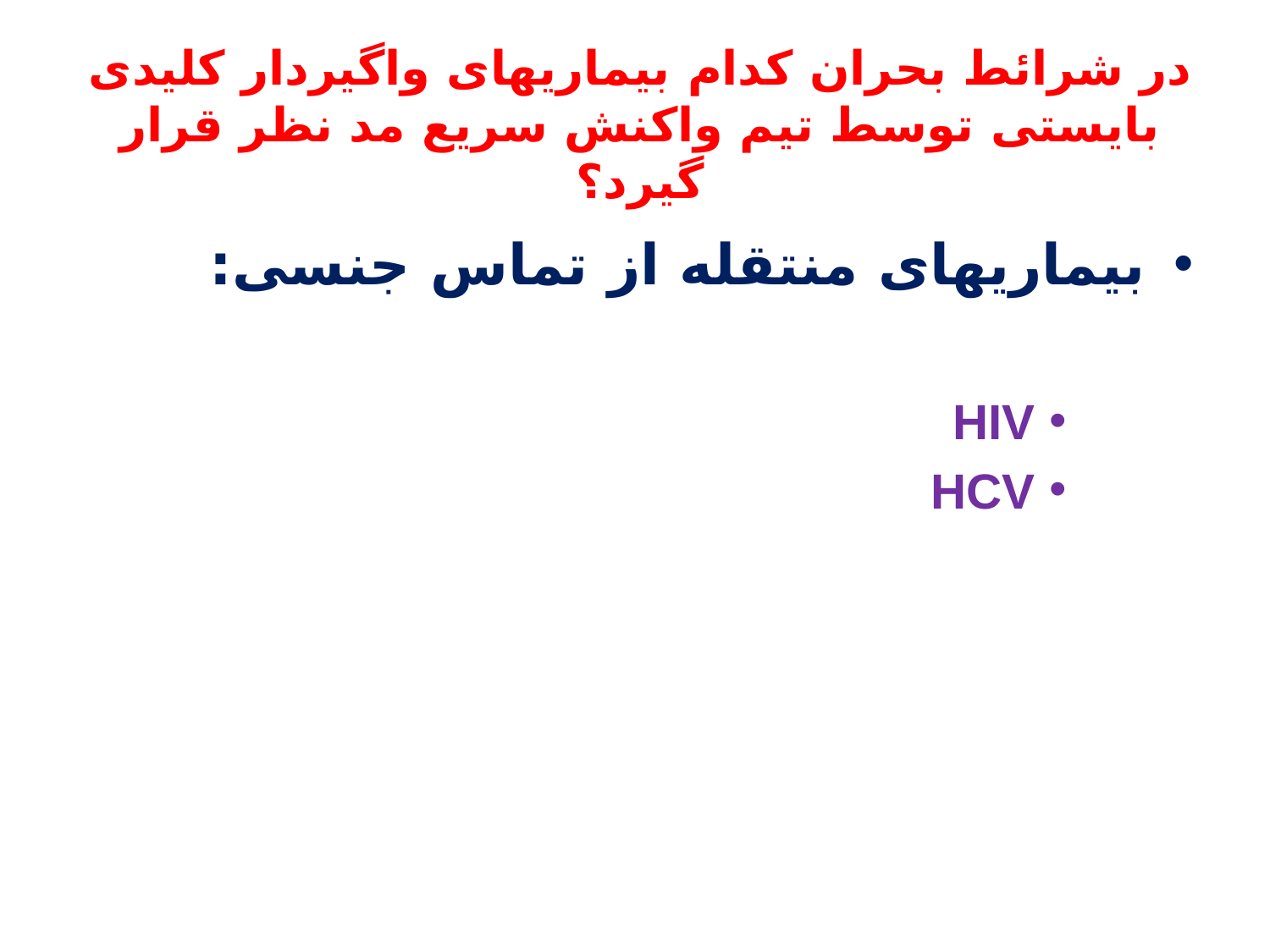

# در شرائط بحران كدام بیماریهای واگیردار کلیدی بایستی توسط تیم واکنش سریع مد نظر قرار گیرد؟
بیماریهای منتقله از تماس جنسی:

HIV
HCV